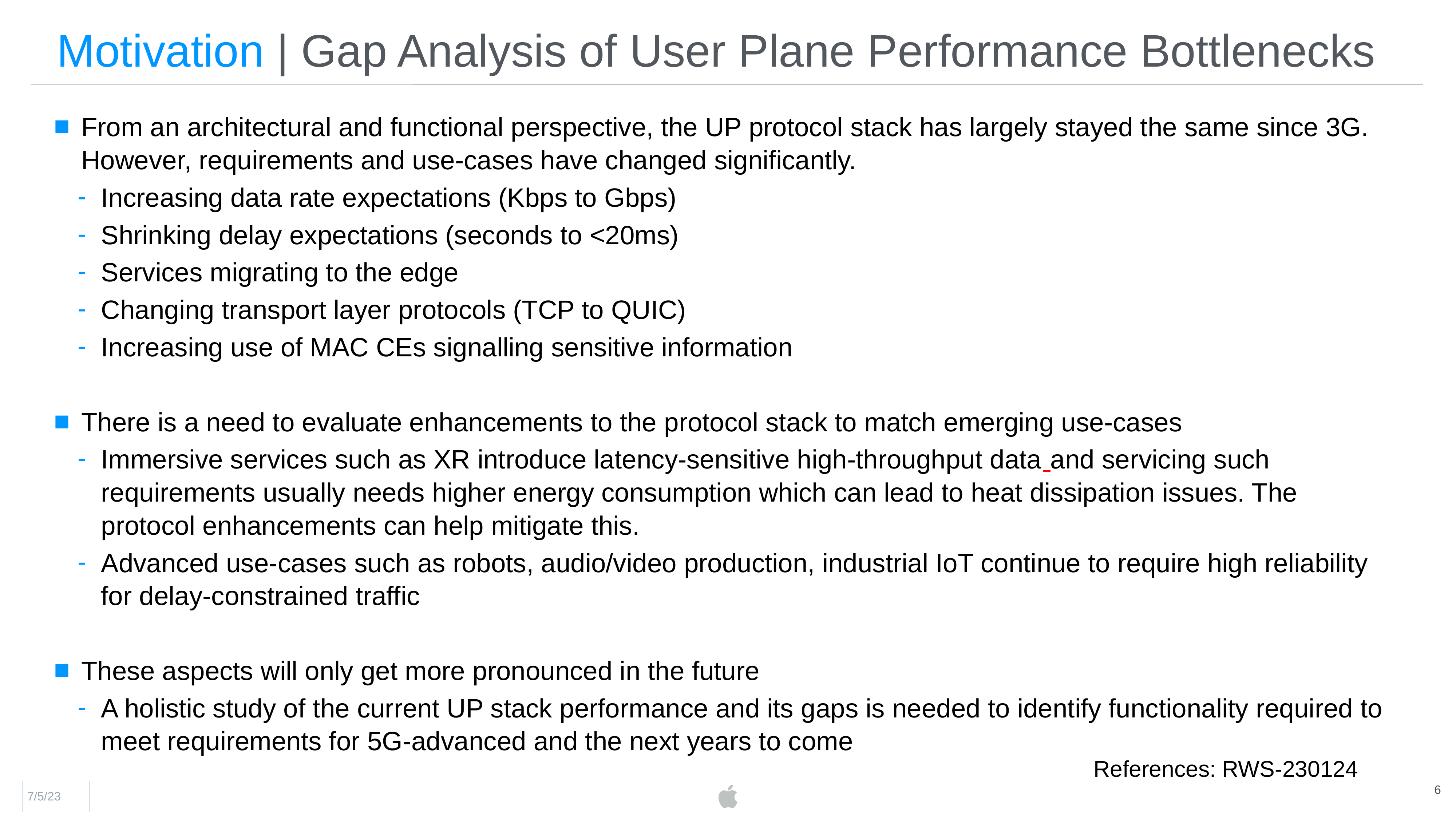

Motivation | Gap Analysis of User Plane Performance Bottlenecks
From an architectural and functional perspective, the UP protocol stack has largely stayed the same since 3G. However, requirements and use-cases have changed significantly.
Increasing data rate expectations (Kbps to Gbps)
Shrinking delay expectations (seconds to <20ms)
Services migrating to the edge
Changing transport layer protocols (TCP to QUIC)
Increasing use of MAC CEs signalling sensitive information

There is a need to evaluate enhancements to the protocol stack to match emerging use-cases
Immersive services such as XR introduce latency-sensitive high-throughput data and servicing such requirements usually needs higher energy consumption which can lead to heat dissipation issues. The protocol enhancements can help mitigate this.
Advanced use-cases such as robots, audio/video production, industrial IoT continue to require high reliability for delay-constrained traffic

These aspects will only get more pronounced in the future
A holistic study of the current UP stack performance and its gaps is needed to identify functionality required to meet requirements for 5G-advanced and the next years to come
References: RWS-230124
6